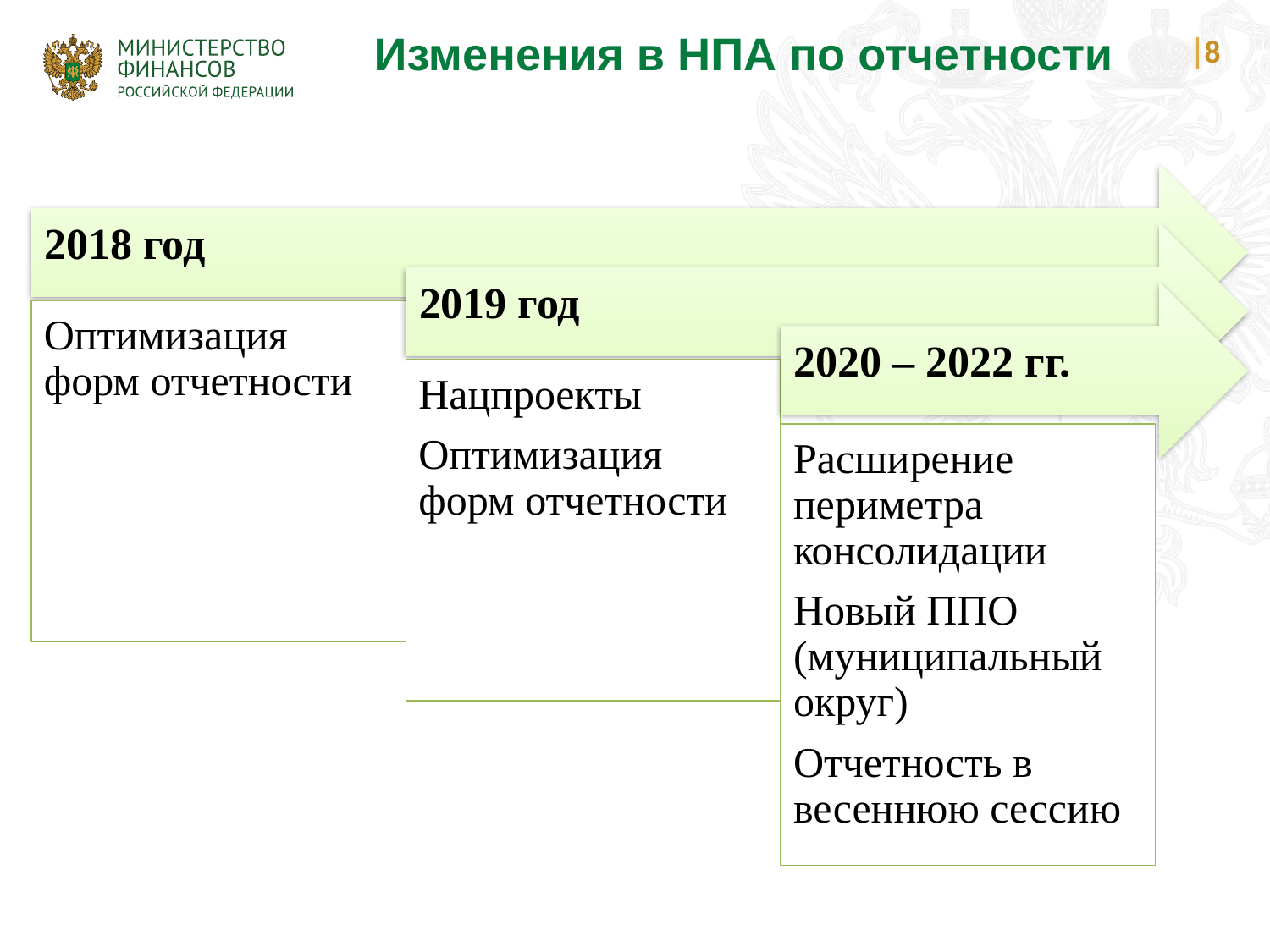

Изменения в НПА по отчетности
8
2018 год
Оптимизация форм отчетности
2019 год
Нацпроекты
Оптимизация форм отчетности
2020 – 2022 гг.
Расширение периметра консолидации
Новый ППО (муниципальный округ)
Отчетность в весеннюю сессию